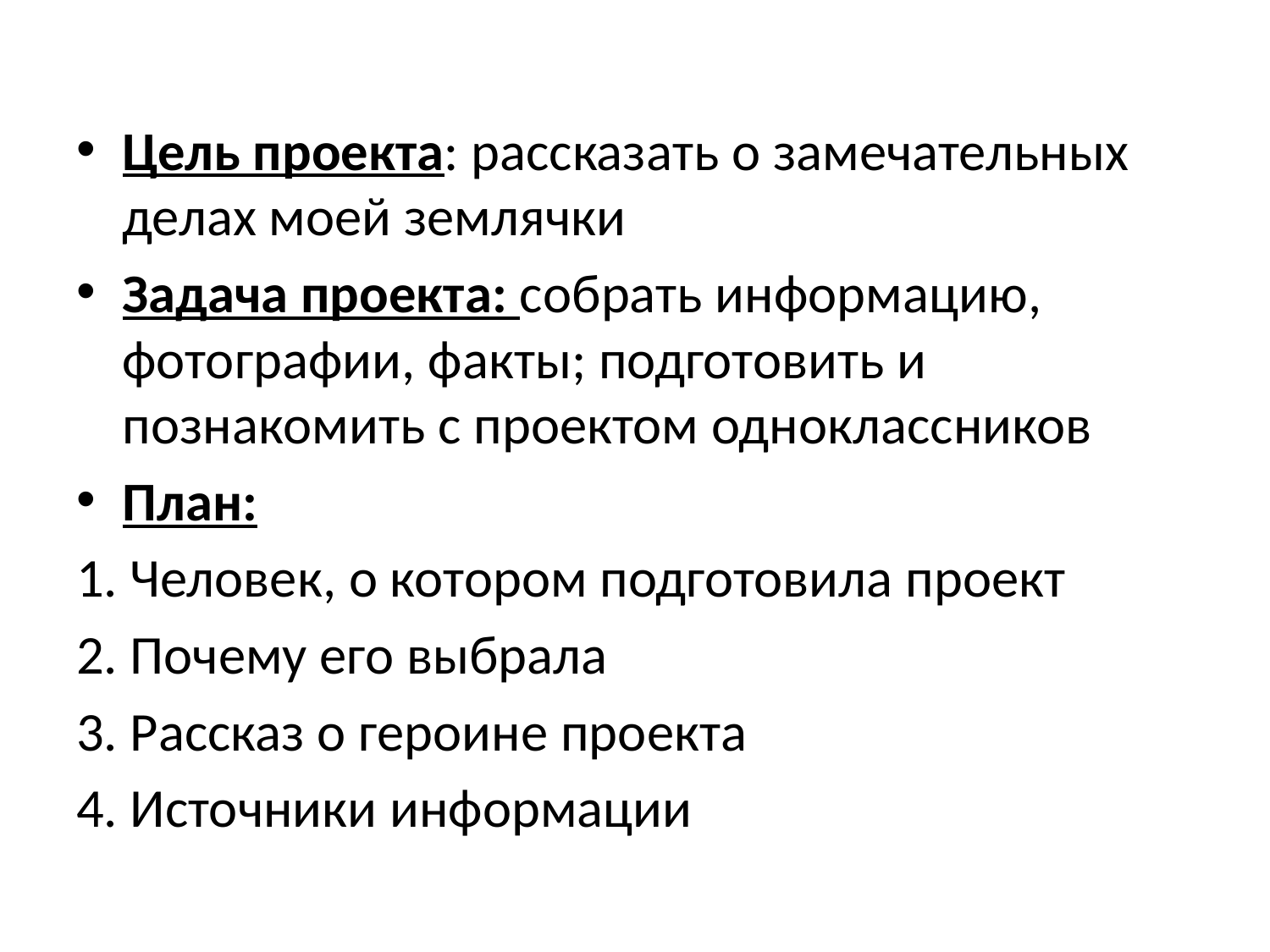

Цель проекта: рассказать о замечательных делах моей землячки
Задача проекта: собрать информацию, фотографии, факты; подготовить и познакомить с проектом одноклассников
План:
1. Человек, о котором подготовила проект
2. Почему его выбрала
3. Рассказ о героине проекта
4. Источники информации